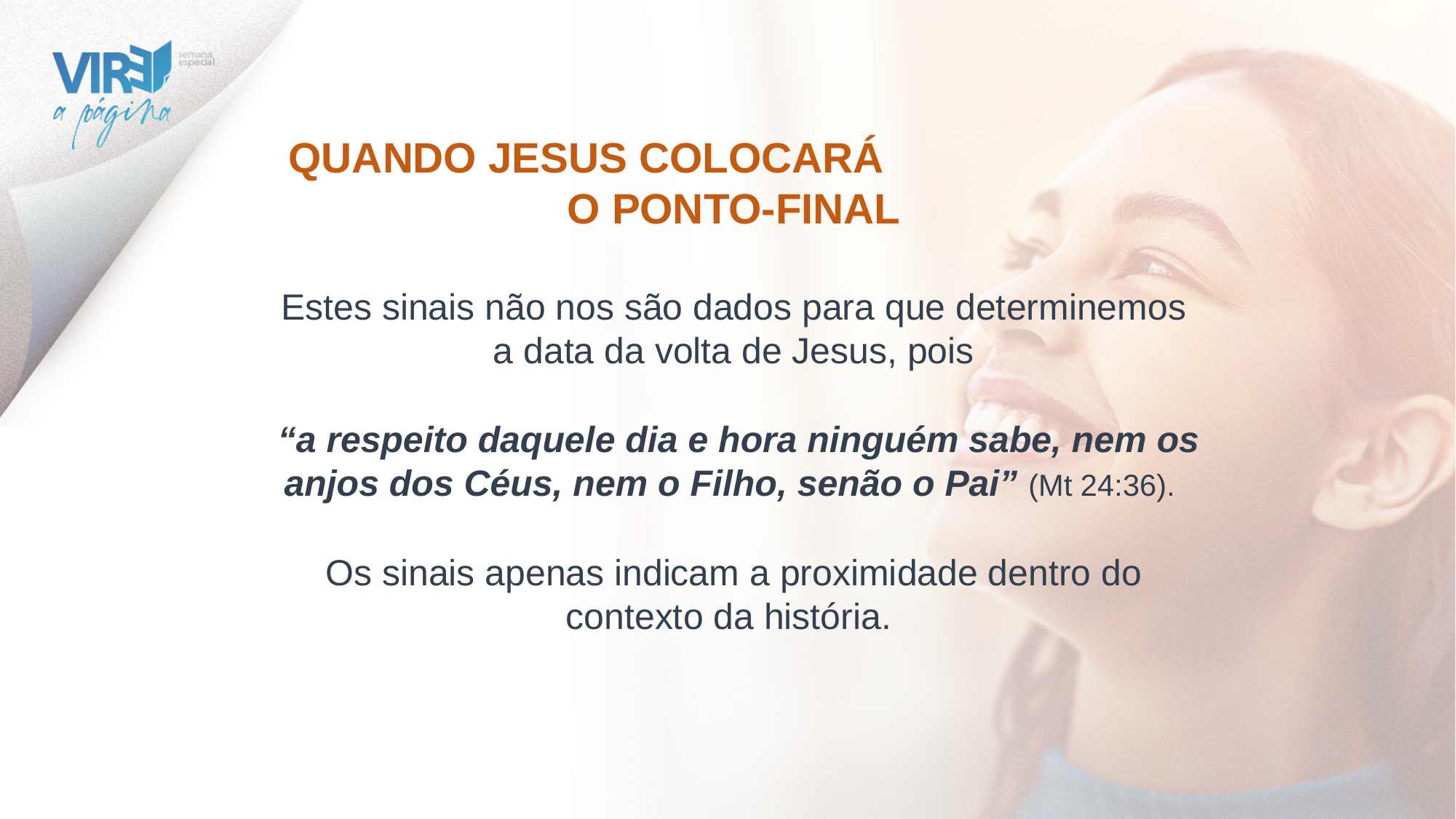

QUANDO JESUS COLOCARÁ                          O PONTO-FINAL

Estes sinais não nos são dados para que determinemos a data da volta de Jesus, pois
 “a respeito daquele dia e hora ninguém sabe, nem os anjos dos Céus, nem o Filho, senão o Pai” (Mt 24:36).
Os sinais apenas indicam a proximidade dentro do contexto da história.